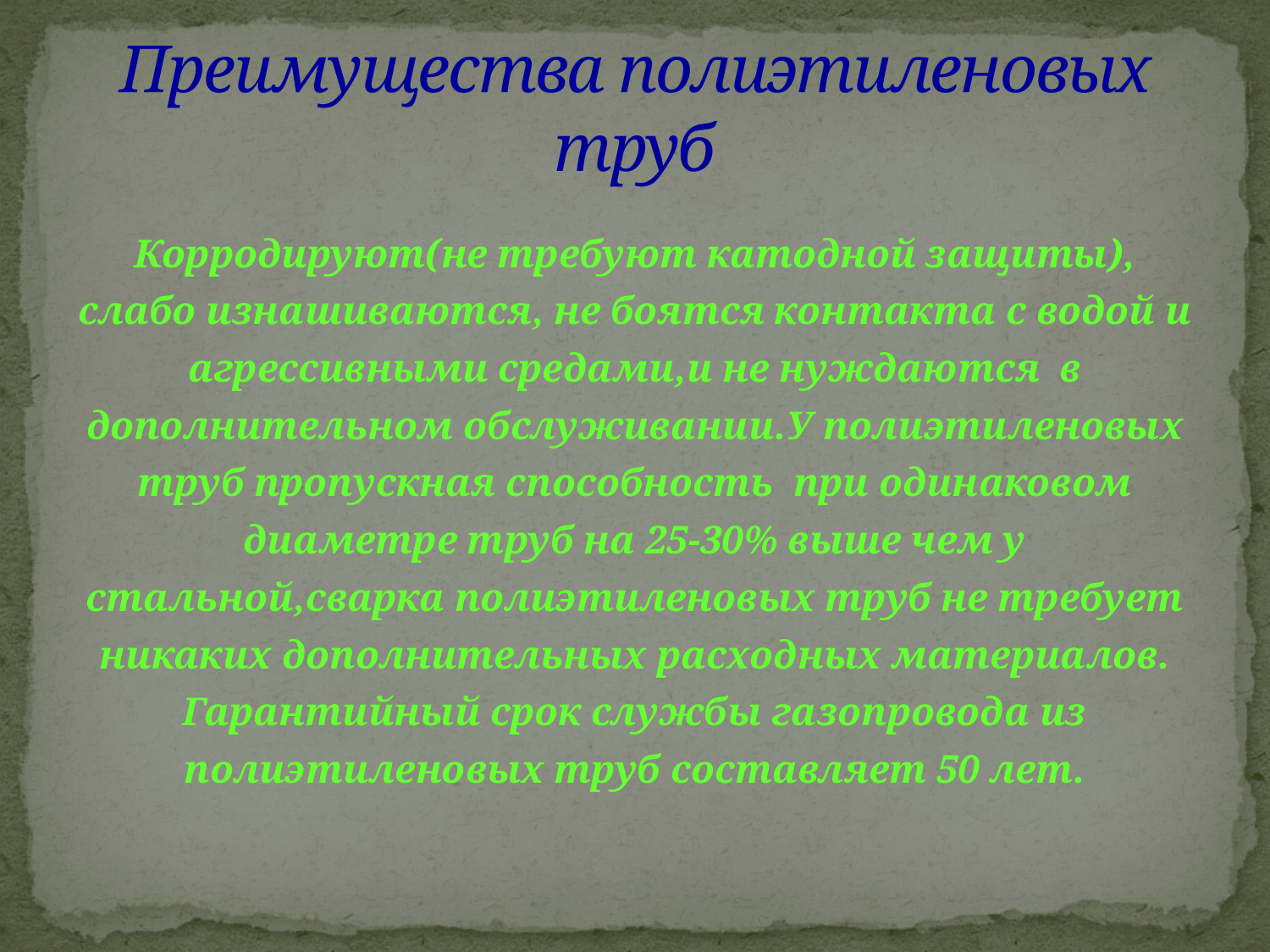

# Преимущества полиэтиленовых труб
Корродируют(не требуют катодной защиты), слабо изнашиваются, не боятся контакта с водой и агрессивными средами,и не нуждаются  в дополнительном обслуживании.У полиэтиленовых труб пропускная способность  при одинаковом диаметре труб на 25-30% выше чем у стальной,сварка полиэтиленовых труб не требует никаких дополнительных расходных материалов. Гарантийный срок службы газопровода из полиэтиленовых труб составляет 50 лет.